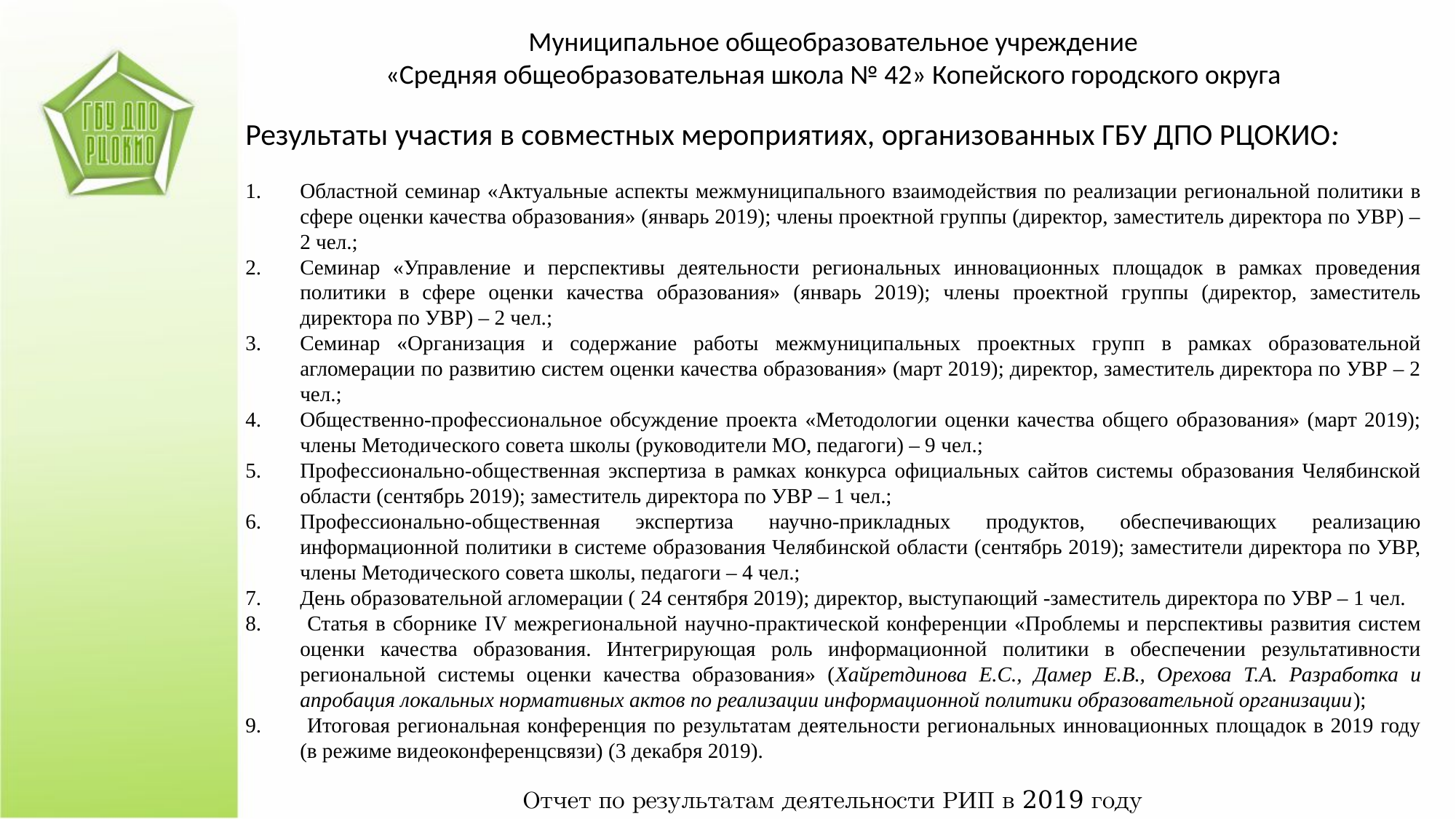

Муниципальное общеобразовательное учреждение
«Средняя общеобразовательная школа № 42» Копейского городского округа
Результаты участия в совместных мероприятиях, организованных ГБУ ДПО РЦОКИО:

Областной семинар «Актуальные аспекты межмуниципального взаимодействия по реализации региональной политики в сфере оценки качества образования» (январь 2019); члены проектной группы (директор, заместитель директора по УВР) – 2 чел.;
Семинар «Управление и перспективы деятельности региональных инновационных площадок в рамках проведения политики в сфере оценки качества образования» (январь 2019); члены проектной группы (директор, заместитель директора по УВР) – 2 чел.;
Семинар «Организация и содержание работы межмуниципальных проектных групп в рамках образовательной агломерации по развитию систем оценки качества образования» (март 2019); директор, заместитель директора по УВР – 2 чел.;
Общественно-профессиональное обсуждение проекта «Методологии оценки качества общего образования» (март 2019); члены Методического совета школы (руководители МО, педагоги) – 9 чел.;
Профессионально-общественная экспертиза в рамках конкурса официальных сайтов системы образования Челябинской области (сентябрь 2019); заместитель директора по УВР – 1 чел.;
Профессионально-общественная экспертиза научно-прикладных продуктов, обеспечивающих реализацию информационной политики в системе образования Челябинской области (сентябрь 2019); заместители директора по УВР, члены Методического совета школы, педагоги – 4 чел.;
День образовательной агломерации ( 24 сентября 2019); директор, выступающий -заместитель директора по УВР – 1 чел.
 Статья в сборнике IV межрегиональной научно-практической конференции «Проблемы и перспективы развития систем оценки качества образования. Интегрирующая роль информационной политики в обеспечении результативности региональной системы оценки качества образования» (Хайретдинова Е.С., Дамер Е.В., Орехова Т.А. Разработка и апробация локальных нормативных актов по реализации информационной политики образовательной организации);
 Итоговая региональная конференция по результатам деятельности региональных инновационных площадок в 2019 году (в режиме видеоконференцсвязи) (3 декабря 2019).

Отчет по результатам деятельности РИП в 2019 году